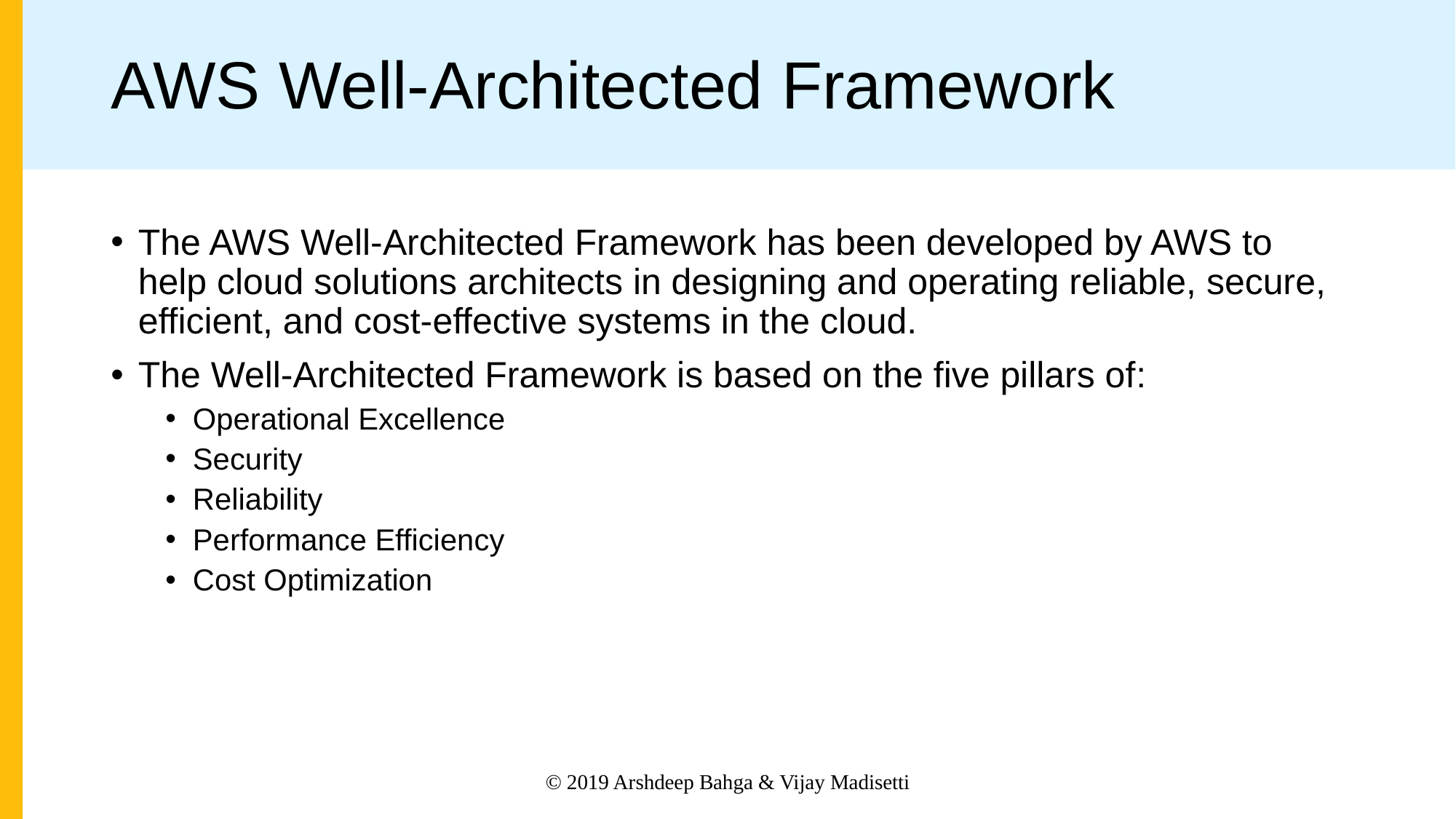

# AWS Well-Architected Framework
The AWS Well-Architected Framework has been developed by AWS to help cloud solutions architects in designing and operating reliable, secure, efficient, and cost-effective systems in the cloud.
The Well-Architected Framework is based on the five pillars of:
Operational Excellence
Security
Reliability
Performance Efficiency
Cost Optimization
© 2019 Arshdeep Bahga & Vijay Madisetti